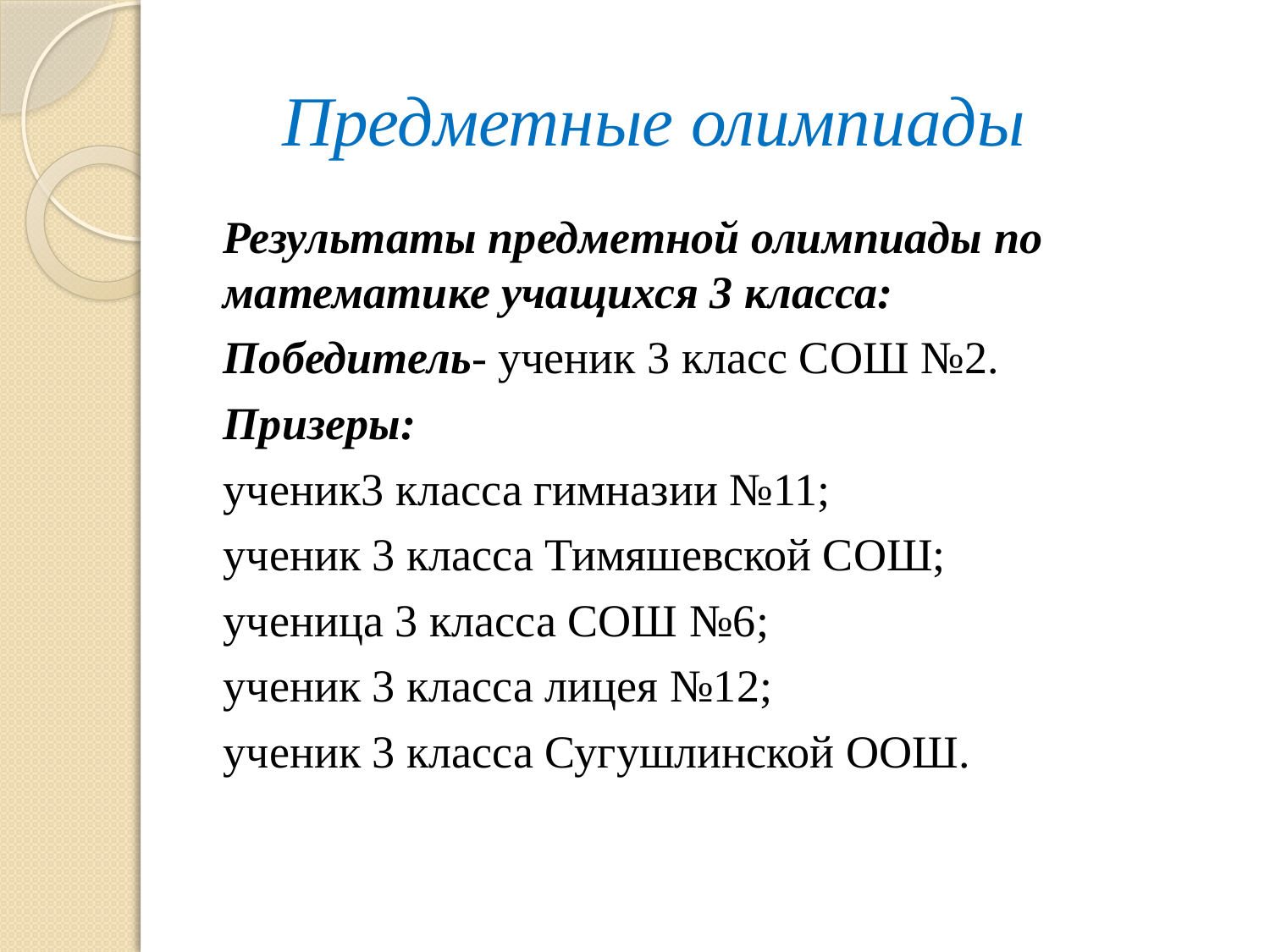

# Предметные олимпиады
Результаты предметной олимпиады по математике учащихся 3 класса:
Победитель- ученик 3 класс СОШ №2.
Призеры:
ученик3 класса гимназии №11;
ученик 3 класса Тимяшевской СОШ;
ученица 3 класса СОШ №6;
ученик 3 класса лицея №12;
ученик 3 класса Сугушлинской ООШ.